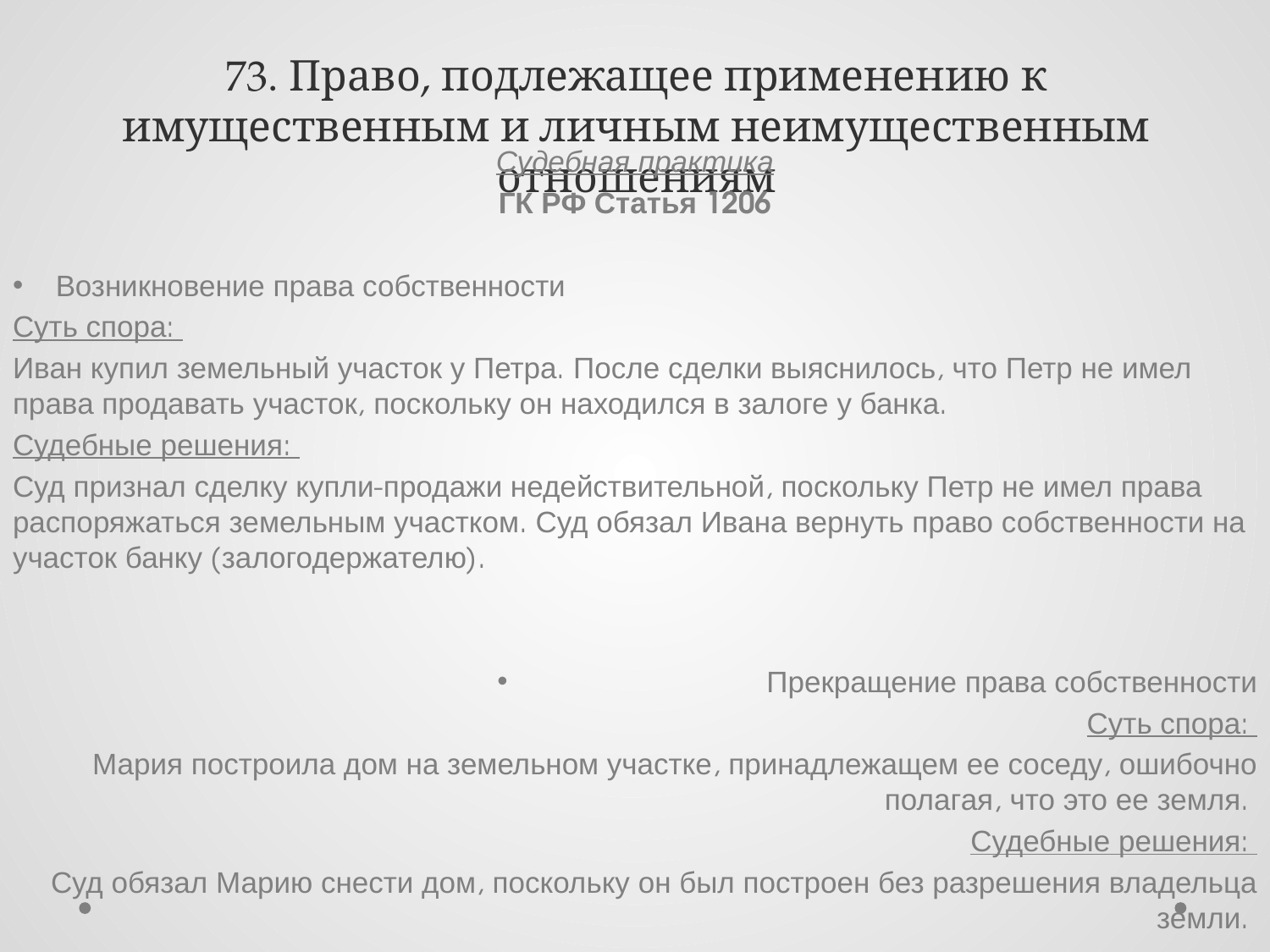

# 73. Право, подлежащее применению к имущественным и личным неимущественным отношениям
Судебная практика
ГК РФ Статья 1206

Возникновение права собственности
Суть спора:
Иван купил земельный участок у Петра. После сделки выяснилось, что Петр не имел права продавать участок, поскольку он находился в залоге у банка.
Судебные решения:
Суд признал сделку купли-продажи недействительной, поскольку Петр не имел права распоряжаться земельным участком. Суд обязал Ивана вернуть право собственности на участок банку (залогодержателю).

Прекращение права собственности
 Суть спора:
Мария построила дом на земельном участке, принадлежащем ее соседу, ошибочно полагая, что это ее земля.
Судебные решения:
Суд обязал Марию снести дом, поскольку он был построен без разрешения владельца земли.